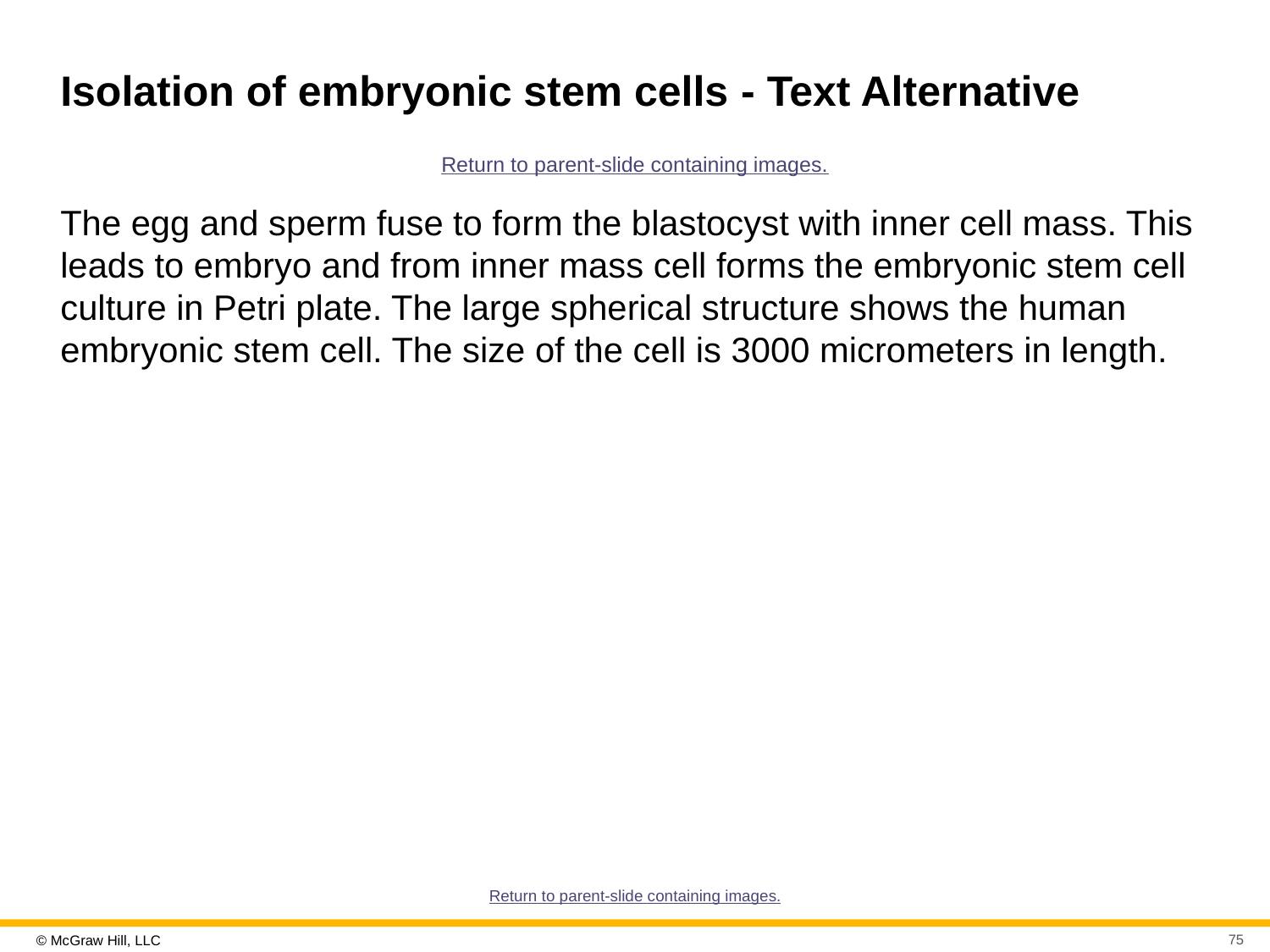

# Isolation of embryonic stem cells - Text Alternative
Return to parent-slide containing images.
The egg and sperm fuse to form the blastocyst with inner cell mass. This leads to embryo and from inner mass cell forms the embryonic stem cell culture in Petri plate. The large spherical structure shows the human embryonic stem cell. The size of the cell is 3000 micrometers in length.
Return to parent-slide containing images.
75